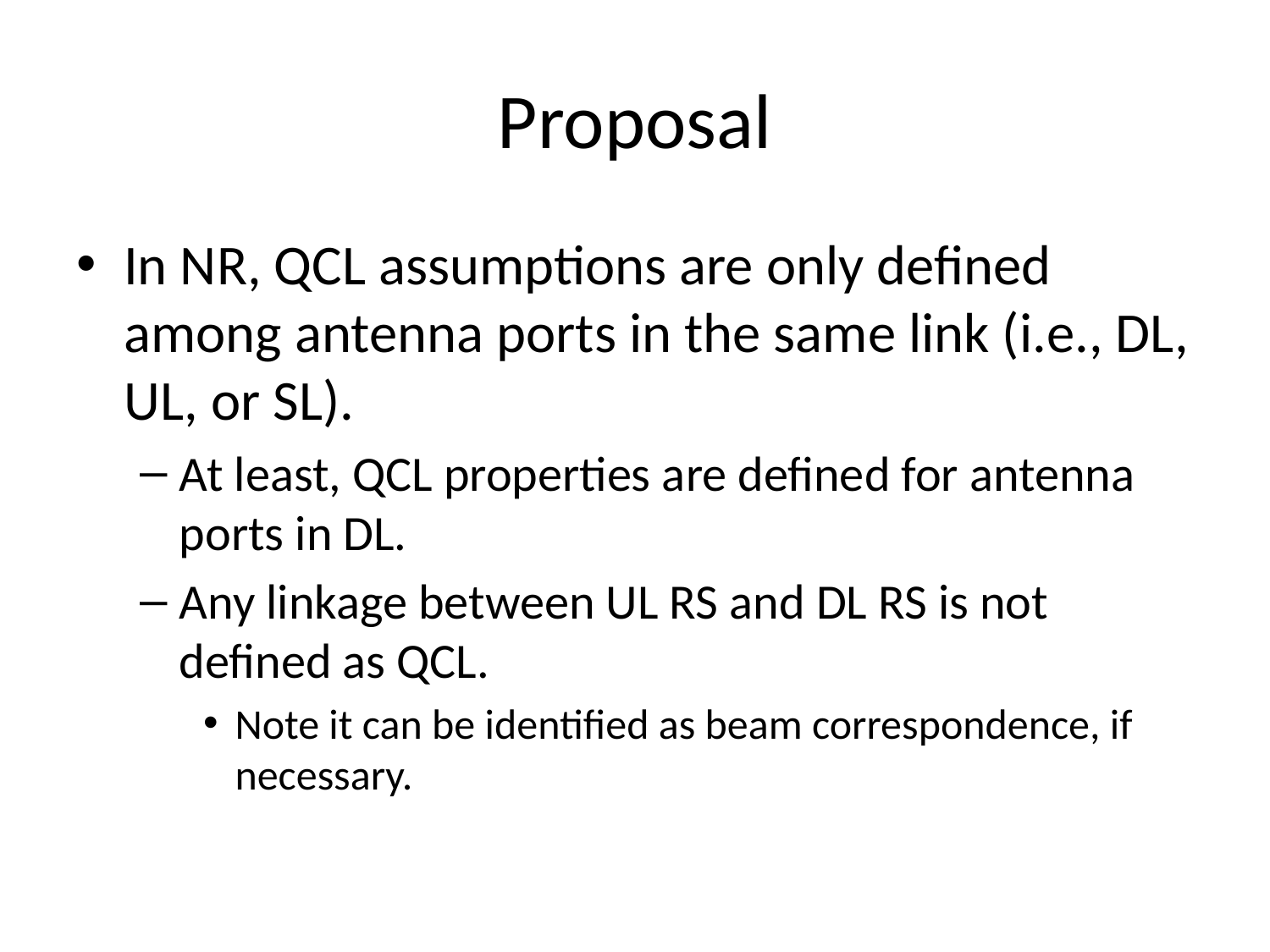

# Proposal
In NR, QCL assumptions are only defined among antenna ports in the same link (i.e., DL, UL, or SL).
At least, QCL properties are defined for antenna ports in DL.
Any linkage between UL RS and DL RS is not defined as QCL.
Note it can be identified as beam correspondence, if necessary.